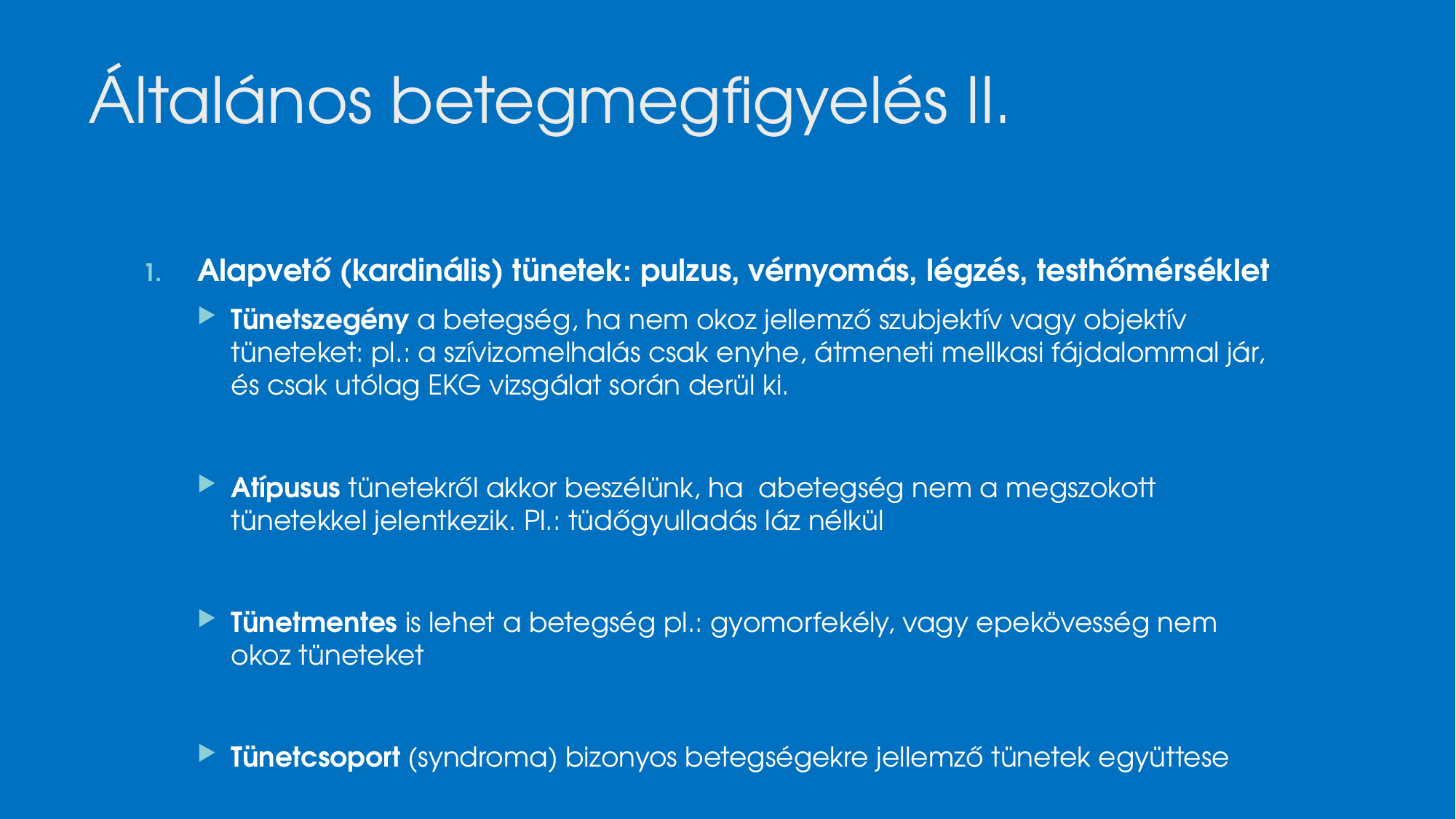

# Általános betegmegfigyelés II.
Alapvető (kardinális) tünetek: pulzus, vérnyomás, légzés, testhőmérséklet
Tünetszegény a betegség, ha nem okoz jellemző szubjektív vagy objektív tüneteket: pl.: a szívizomelhalás csak enyhe, átmeneti mellkasi fájdalommal jár, és csak utólag EKG vizsgálat során derül ki.

Atípusus tünetekről akkor beszélünk, ha  abetegség nem a megszokott tünetekkel jelentkezik. Pl.: tüdőgyulladás láz nélkül

Tünetmentes is lehet a betegség pl.: gyomorfekély, vagy epekövesség nem okoz tüneteket

Tünetcsoport (syndroma) bizonyos betegségekre jellemző tünetek együttese